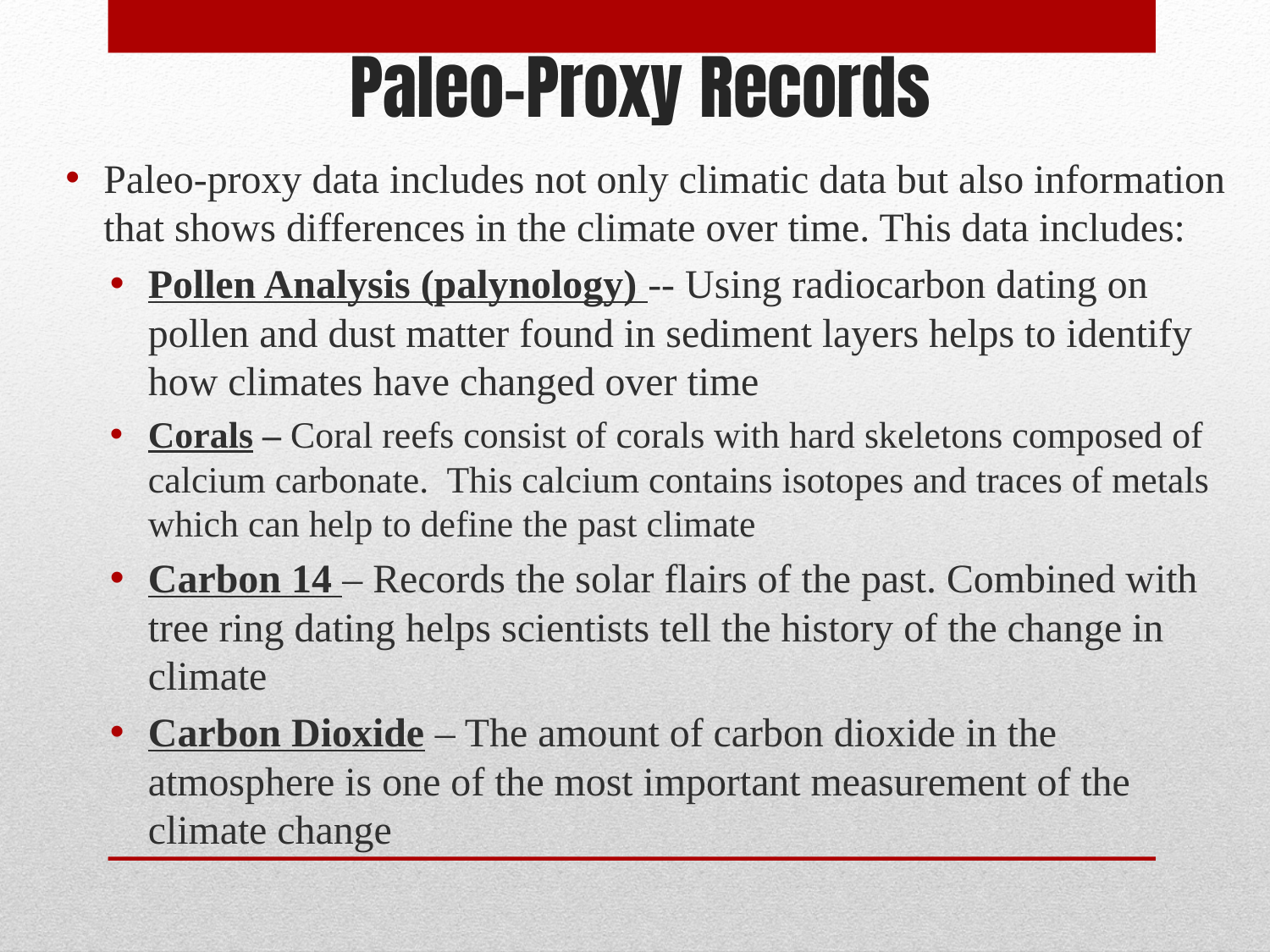

Paleo-Proxy Records
Paleo-proxy data includes not only climatic data but also information that shows differences in the climate over time. This data includes:
Pollen Analysis (palynology) -- Using radiocarbon dating on pollen and dust matter found in sediment layers helps to identify how climates have changed over time
Corals – Coral reefs consist of corals with hard skeletons composed of calcium carbonate.  This calcium contains isotopes and traces of metals which can help to define the past climate
Carbon 14 – Records the solar flairs of the past. Combined with tree ring dating helps scientists tell the history of the change in climate
Carbon Dioxide – The amount of carbon dioxide in the atmosphere is one of the most important measurement of the climate change